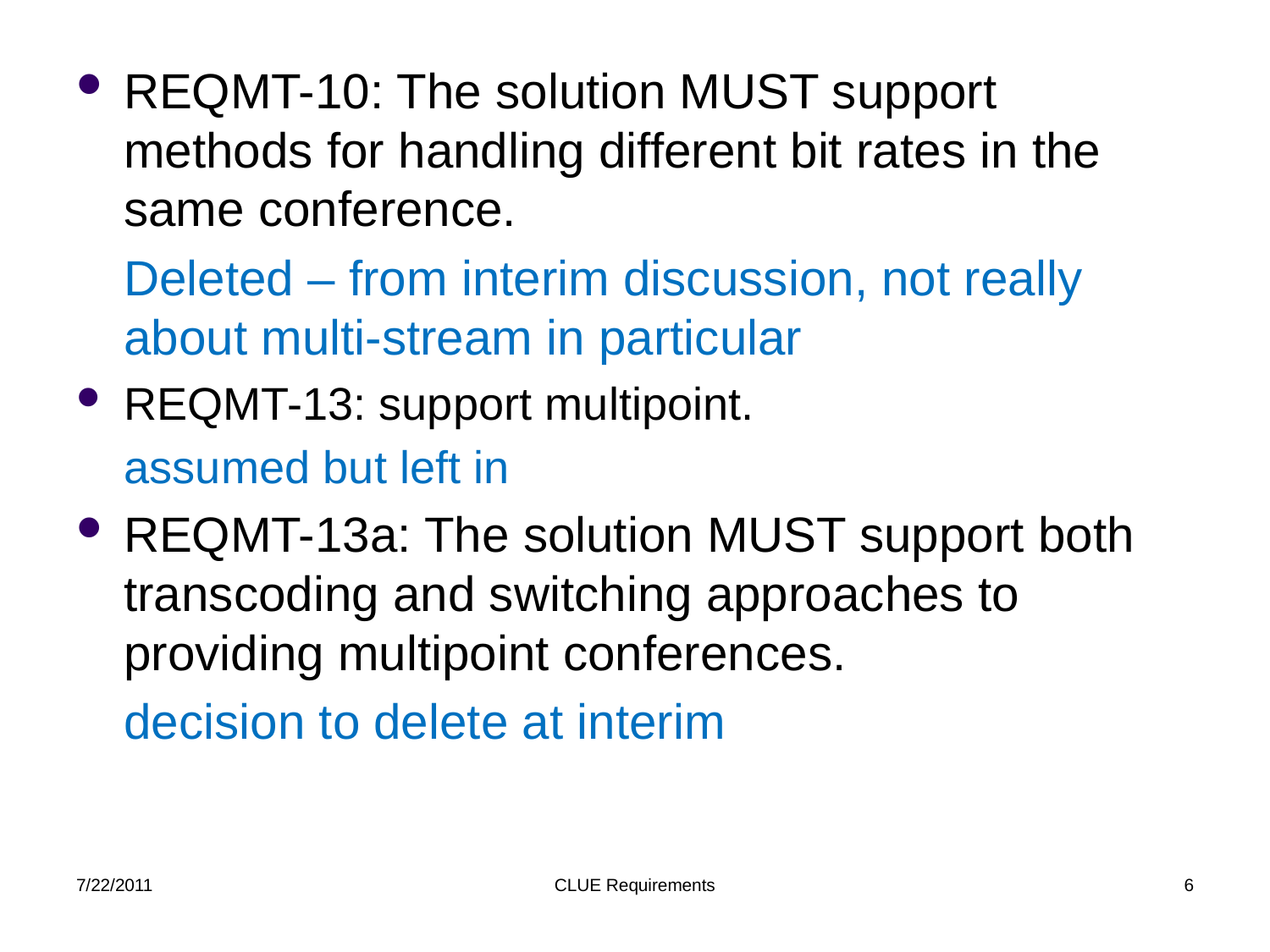

REQMT-10: The solution MUST support methods for handling different bit rates in the same conference.
	Deleted – from interim discussion, not really about multi-stream in particular
REQMT-13: support multipoint.
	assumed but left in
REQMT-13a: The solution MUST support both transcoding and switching approaches to providing multipoint conferences.
	decision to delete at interim

7/22/2011
CLUE Requirements
6